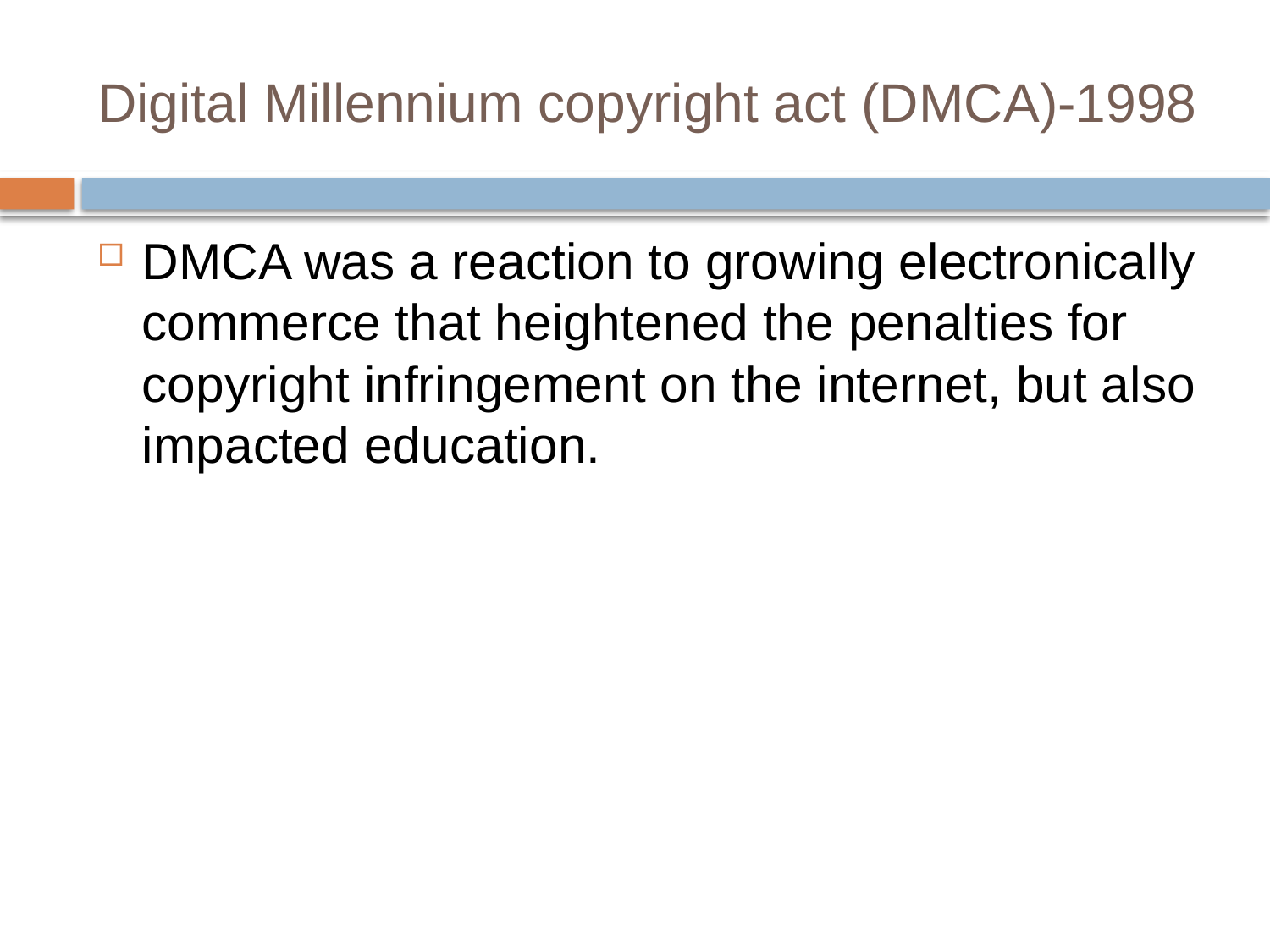

# Digital Millennium copyright act (DMCA)-1998
DMCA was a reaction to growing electronically commerce that heightened the penalties for copyright infringement on the internet, but also impacted education.